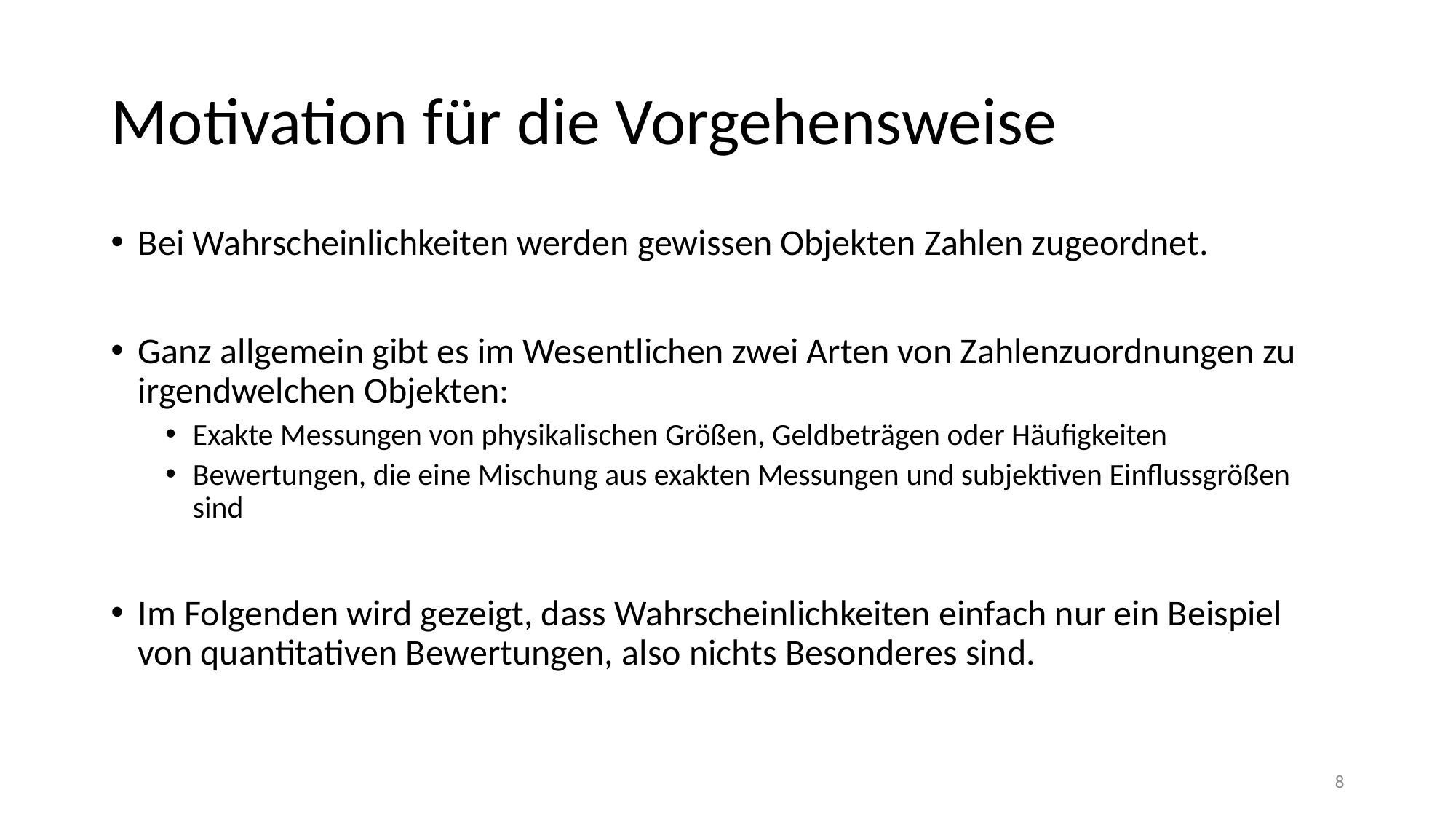

# Motivation für die Vorgehensweise
Bei Wahrscheinlichkeiten werden gewissen Objekten Zahlen zugeordnet.

Ganz allgemein gibt es im Wesentlichen zwei Arten von Zahlenzuordnungen zu irgendwelchen Objekten:
Exakte Messungen von physikalischen Größen, Geldbeträgen oder Häufigkeiten
Bewertungen, die eine Mischung aus exakten Messungen und subjektiven Einflussgrößen sind

Im Folgenden wird gezeigt, dass Wahrscheinlichkeiten einfach nur ein Beispiel von quantitativen Bewertungen, also nichts Besonderes sind.
8